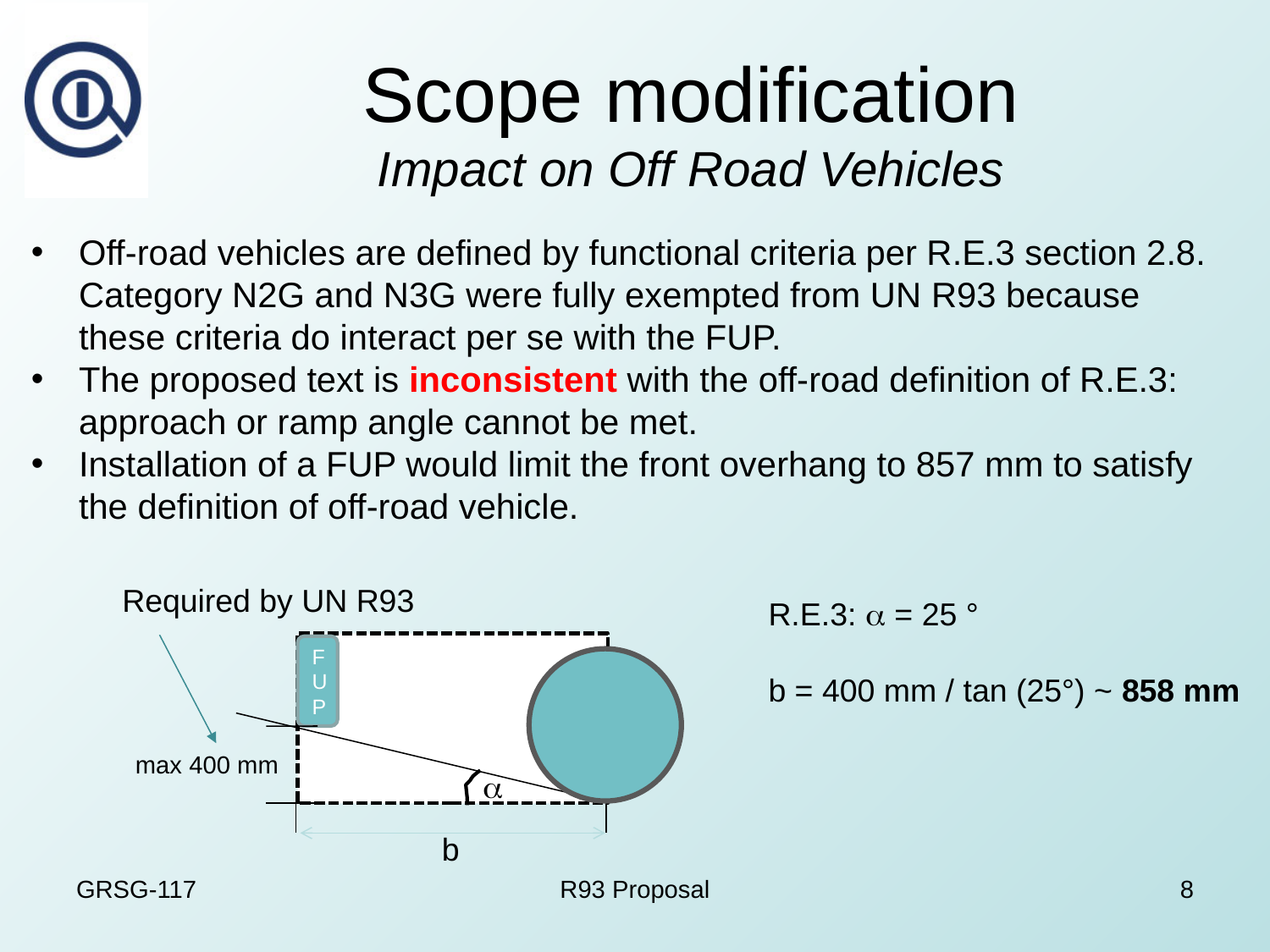

Scope modification
Impact on Off Road Vehicles
Off-road vehicles are defined by functional criteria per R.E.3 section 2.8. Category N2G and N3G were fully exempted from UN R93 because these criteria do interact per se with the FUP.
The proposed text is inconsistent with the off-road definition of R.E.3: approach or ramp angle cannot be met.
Installation of a FUP would limit the front overhang to 857 mm to satisfy the definition of off-road vehicle.
Required by UN R93
R.E.3: α = 25 °

b = 400 mm / tan (25°) ~ 858 mm

FUP

max 400 mm
α

b
GRSG-117
R93 Proposal
8